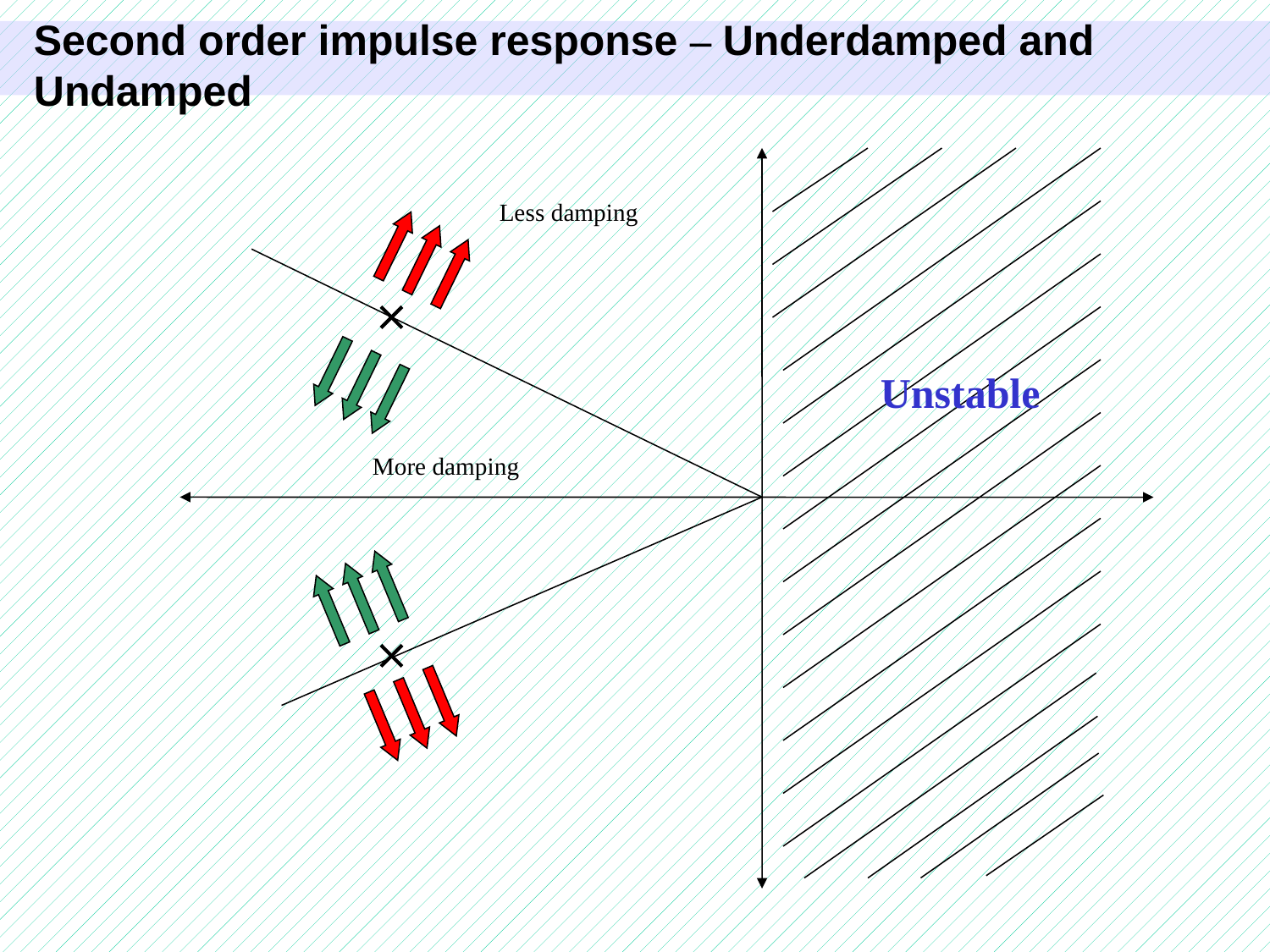

# Second order impulse response – Underdamped and Undamped

Less damping

Unstable

More damping